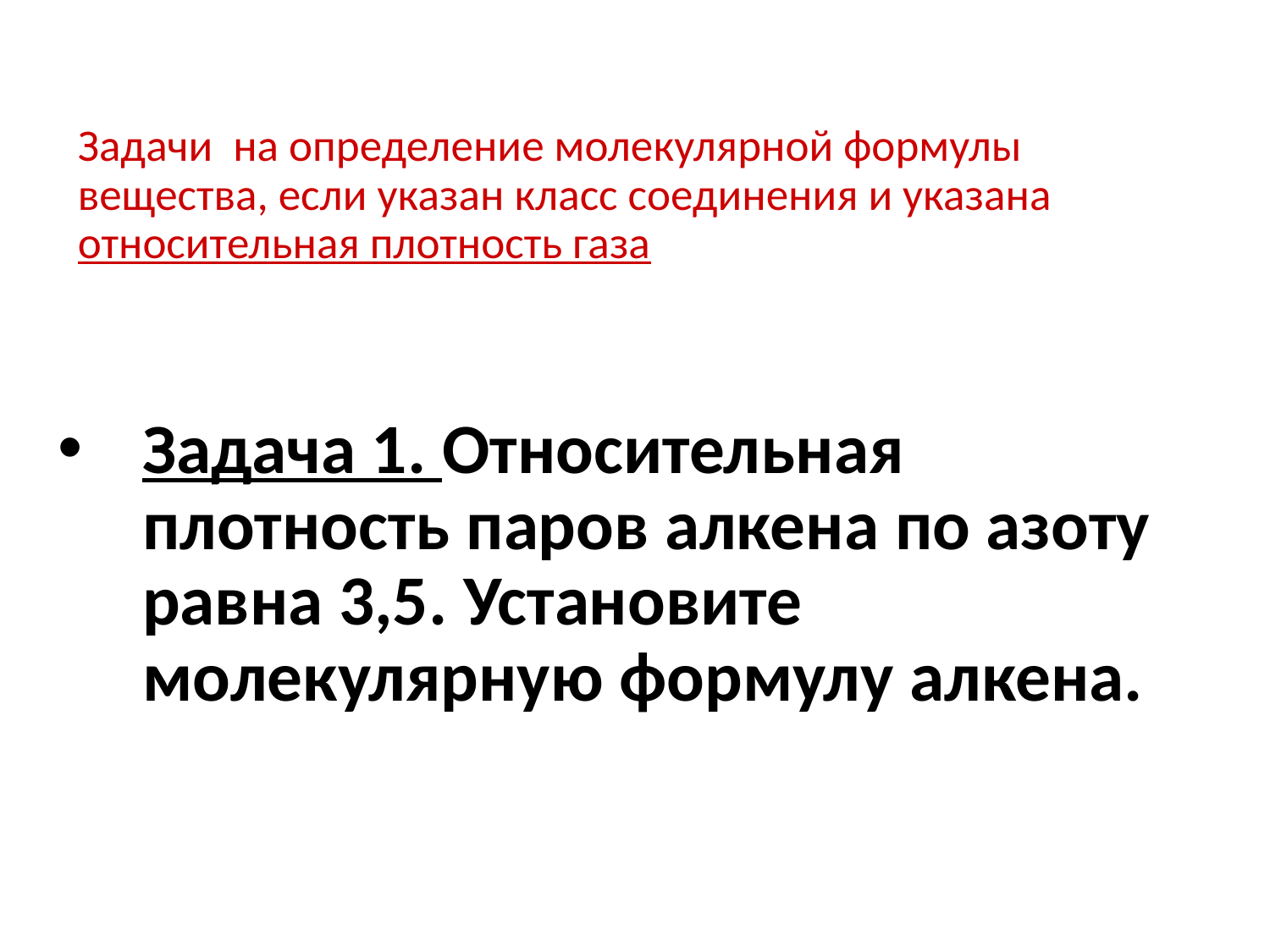

# Задачи  на определение молекулярной формулы вещества, если указан класс соединения и указана относительная плотность газа
Задача 1. Относительная плотность паров алкена по азоту равна 3,5. Установите молекулярную формулу алкена.